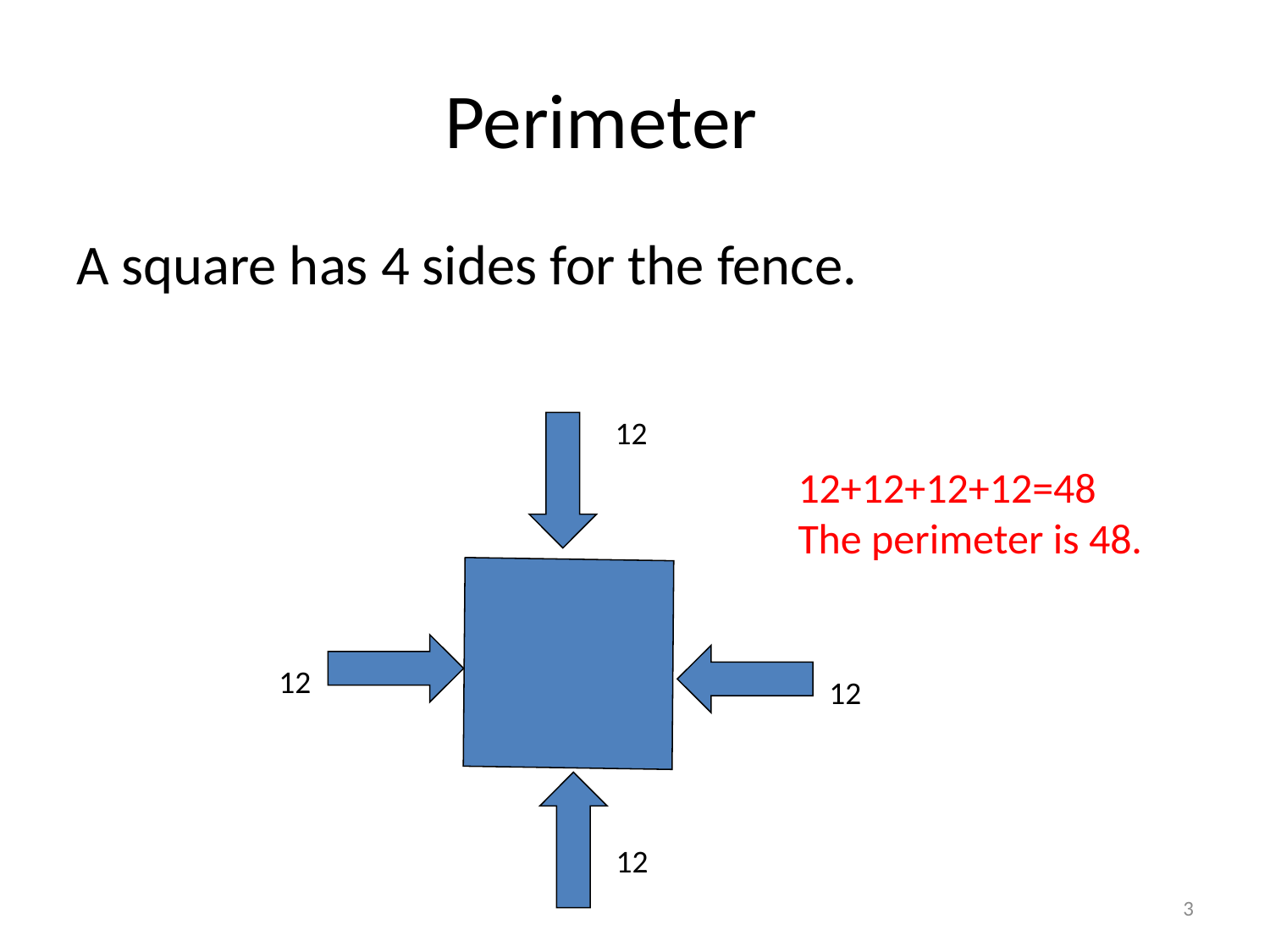

# Perimeter
A square has 4 sides for the fence.
12

12+12+12+12=48
The perimeter is 48.

12
12

12

3